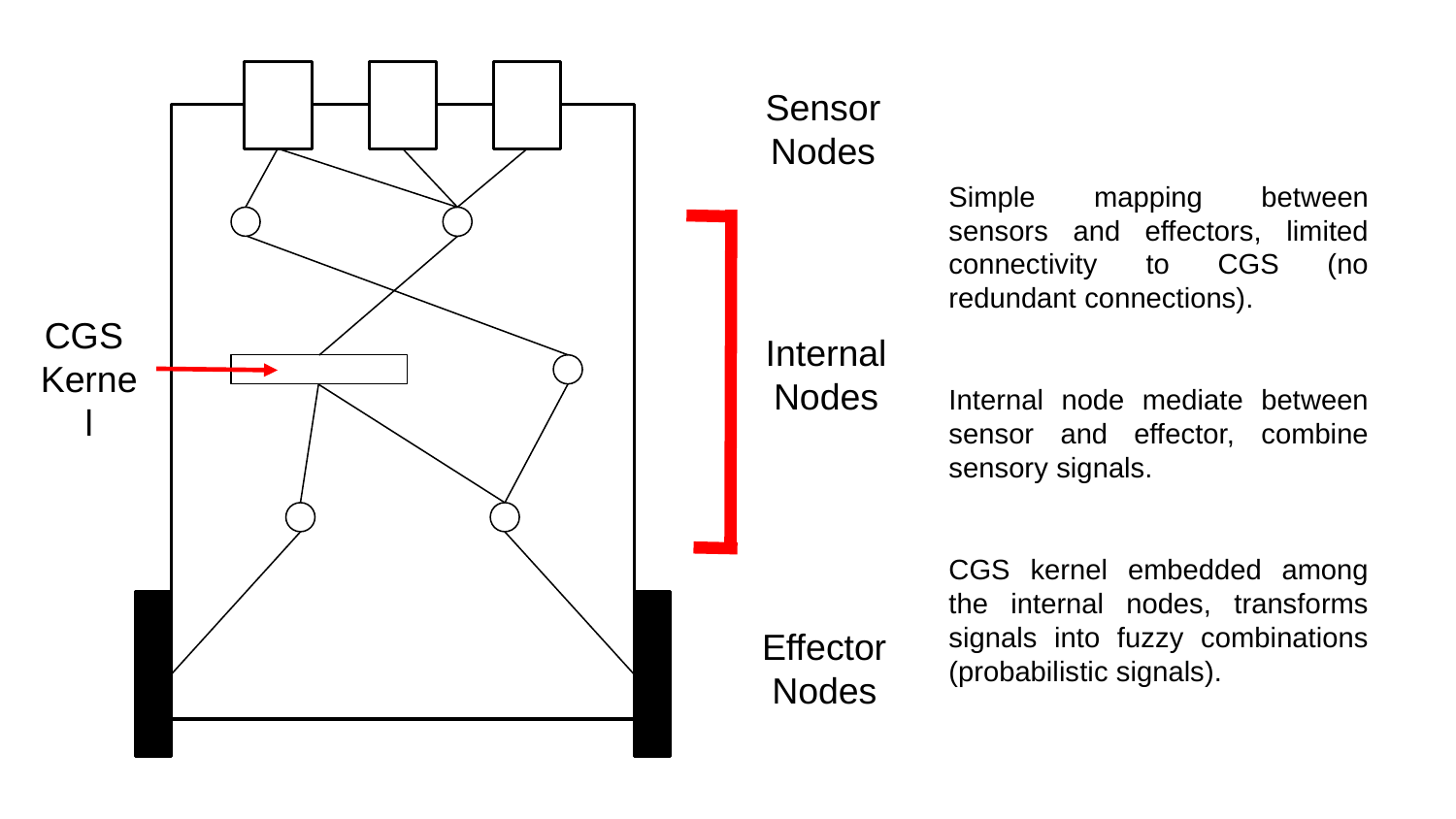

Sensor
Nodes

Simple mapping between sensors and effectors, limited connectivity to CGS (no redundant connections).

Internal node mediate between sensor and effector, combine sensory signals.

CGS kernel embedded among the internal nodes, transforms signals into fuzzy combinations (probabilistic signals).

CGS
Kernel
Internal
Nodes

Effector
Nodes